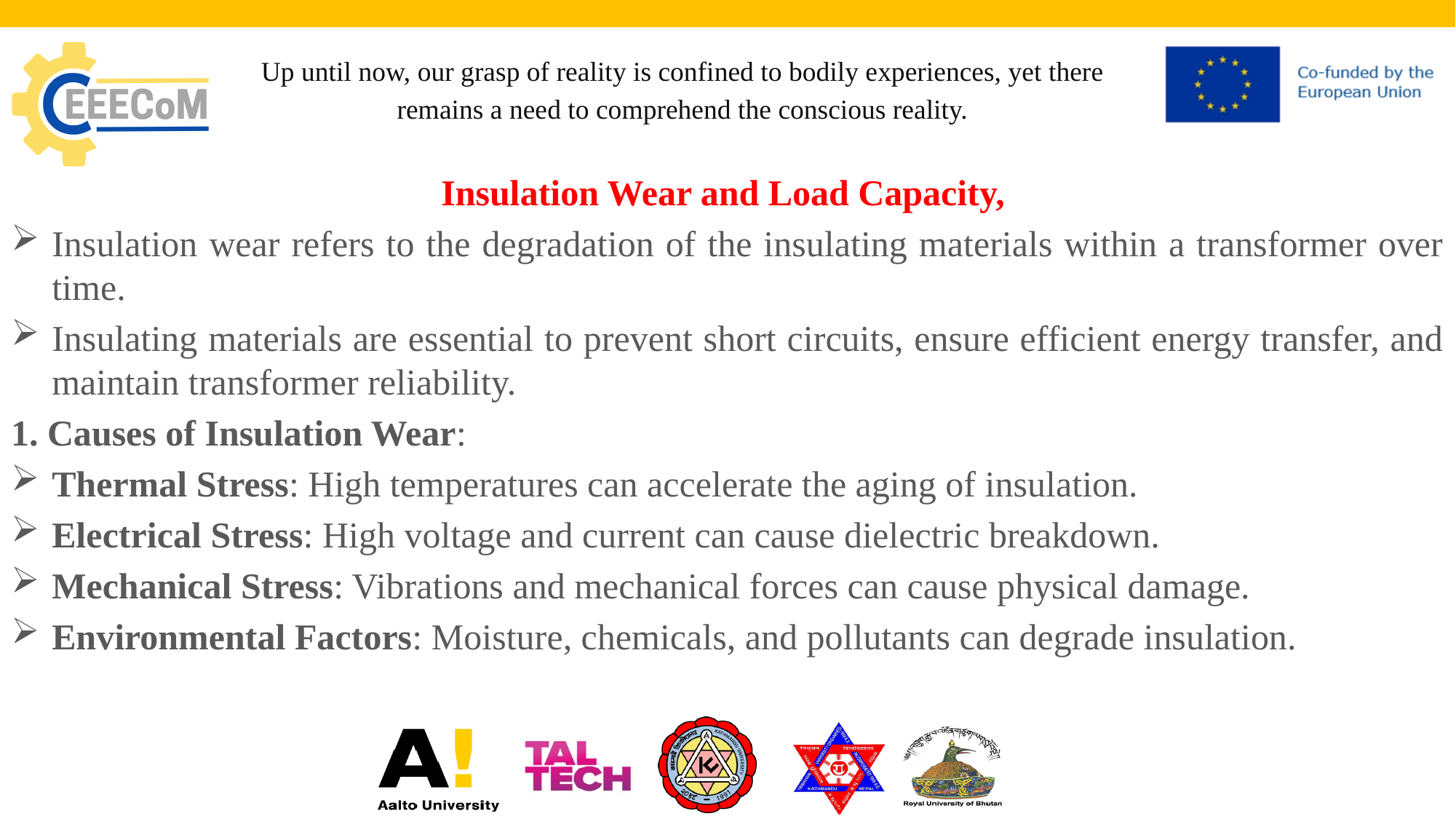

# Up until now, our grasp of reality is confined to bodily experiences, yet there remains a need to comprehend the conscious reality.
Insulation Wear and Load Capacity,
Insulation wear refers to the degradation of the insulating materials within a transformer over time.
Insulating materials are essential to prevent short circuits, ensure efficient energy transfer, and maintain transformer reliability.
1. Causes of Insulation Wear:
Thermal Stress: High temperatures can accelerate the aging of insulation.
Electrical Stress: High voltage and current can cause dielectric breakdown.
Mechanical Stress: Vibrations and mechanical forces can cause physical damage.
Environmental Factors: Moisture, chemicals, and pollutants can degrade insulation.